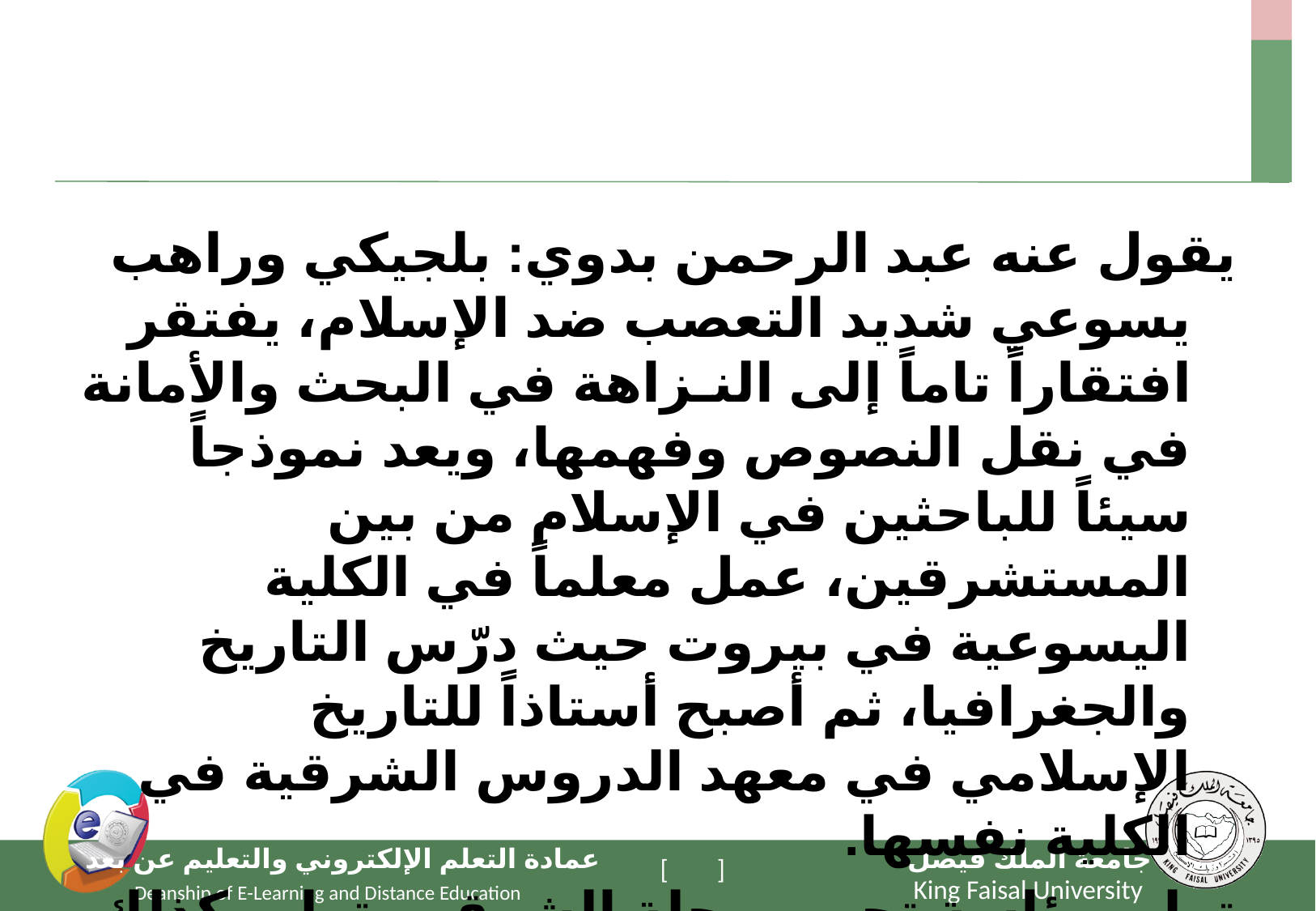

#
يقول عنه عبد الرحمن بدوي: بلجيكي وراهب يسوعي شديد التعصب ضد الإسلام، يفتقر افتقاراً تاماً إلى النـزاهة في البحث والأمانة في نقل النصوص وفهمها، ويعد نموذجاً سيئاً للباحثين في الإسلام من بين المستشرقين، عمل معلماً في الكلية اليسوعية في بيروت حيث درّس التاريخ والجغرافيا، ثم أصبح أستاذاً للتاريخ الإسلامي في معهد الدروس الشرقية في الكلية نفسها.
تولى رئاسة تحرير مجلة الشرق، وتولى كذلك إدارة مجلة تنصيرية أخرى هي البشير. له كتابات حول السيرة النبوية وحول الخلفاء الراشدين والدولة الأموية.